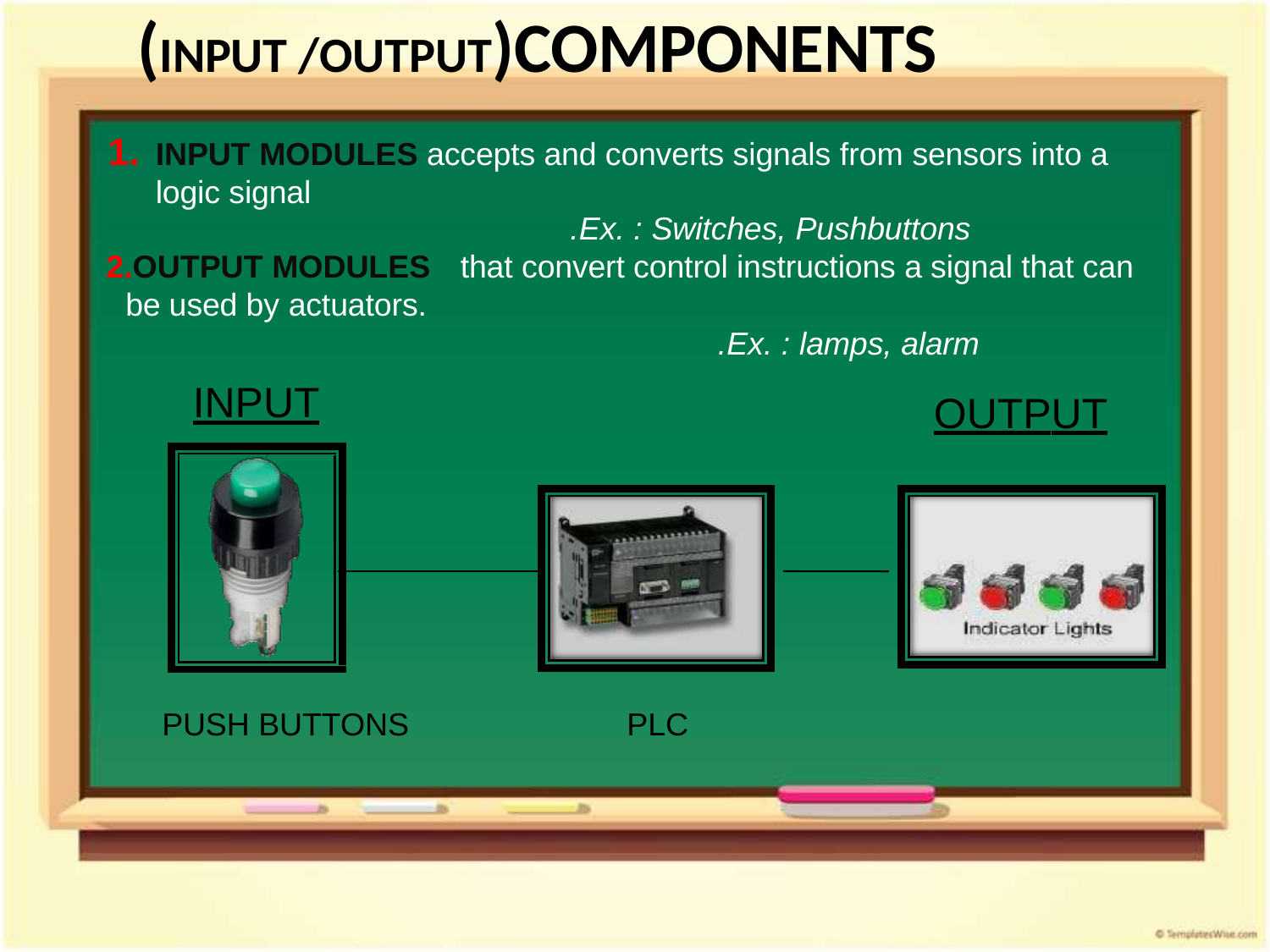

# COMPONENTS	(INPUT /OUTPUT)
INPUT MODULES accepts and converts signals from sensors into a  logic signal
Ex. : Switches, Pushbuttons.
OUTPUT MODULES	that convert control instructions a signal that can   be used by actuators.
Ex. : lamps, alarm.
INPUT
OUTPUT

PUSH BUTTONS
PLC